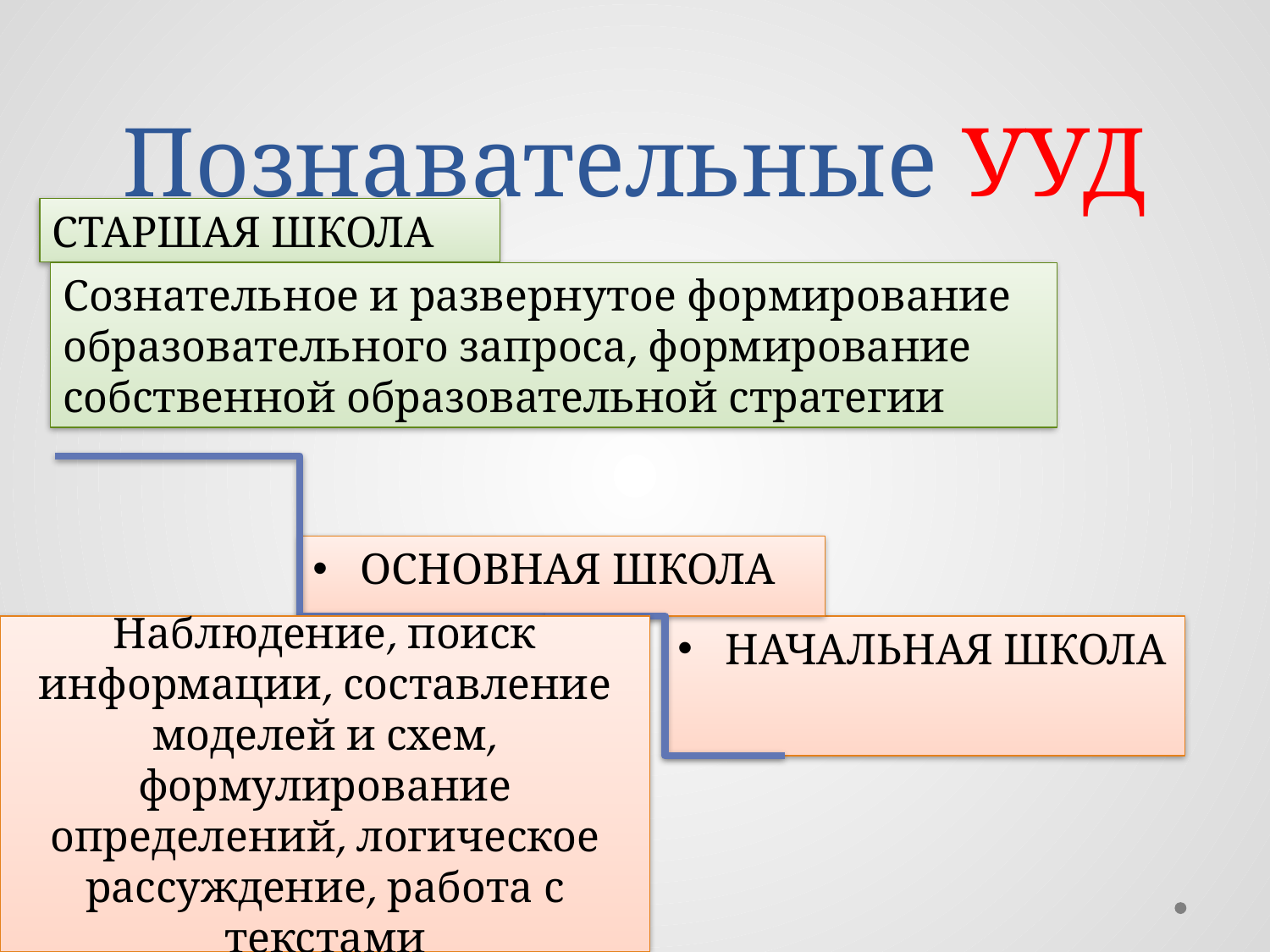

# Познавательные УУД
СТАРШАЯ ШКОЛА
Сознательное и развернутое формирование образовательного запроса, формирование собственной образовательной стратегии
ОСНОВНАЯ ШКОЛА
Наблюдение, поиск информации, составление моделей и схем, формулирование определений, логическое рассуждение, работа с текстами
НАЧАЛЬНАЯ ШКОЛА